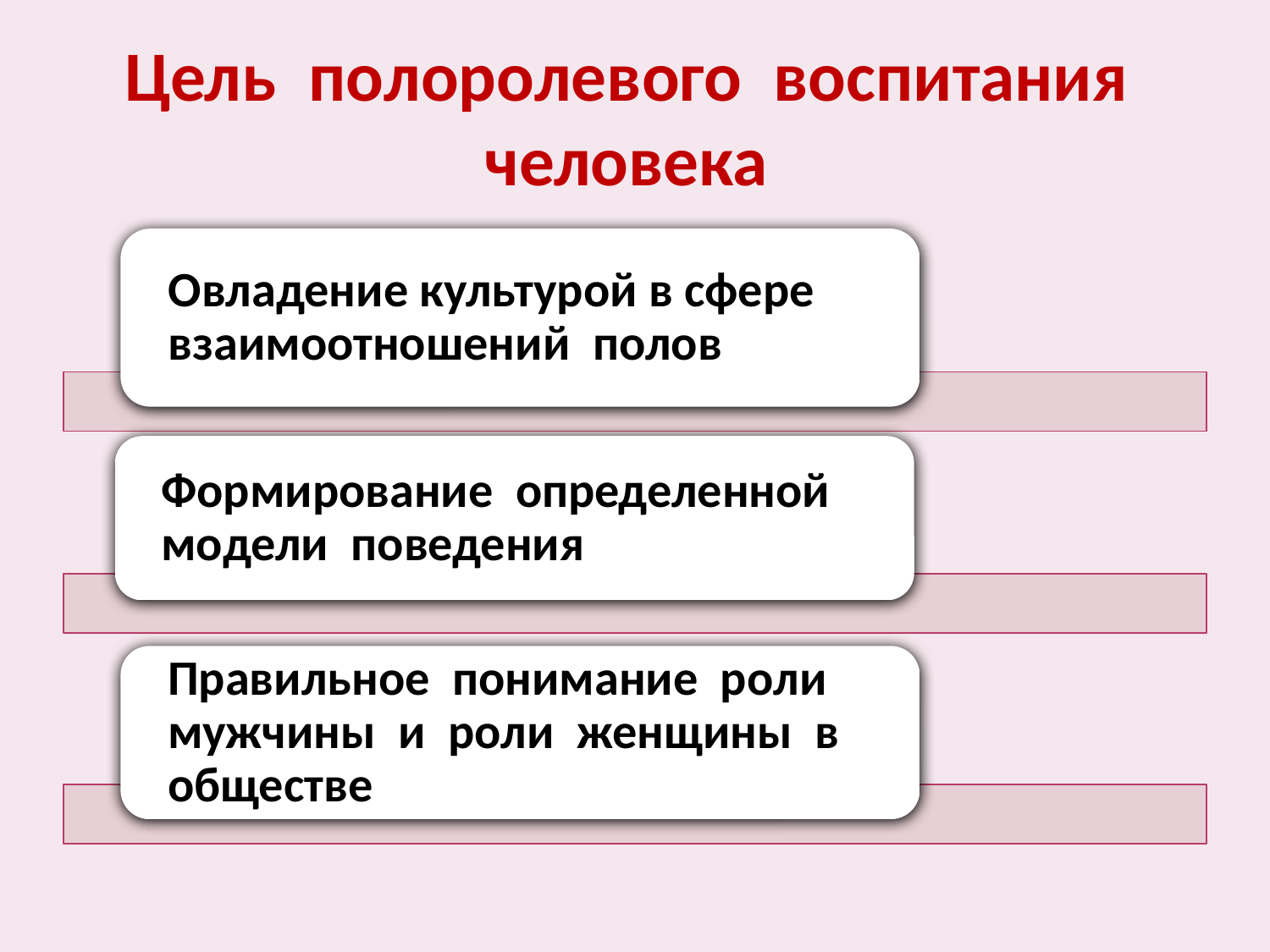

# Цель  полоролевого  воспитания человека
Овладение культурой в сфере взаимоотношений  полов
Формирование  определенной  модели  поведения
Правильное  понимание  роли  мужчины  и  роли  женщины  в  обществе